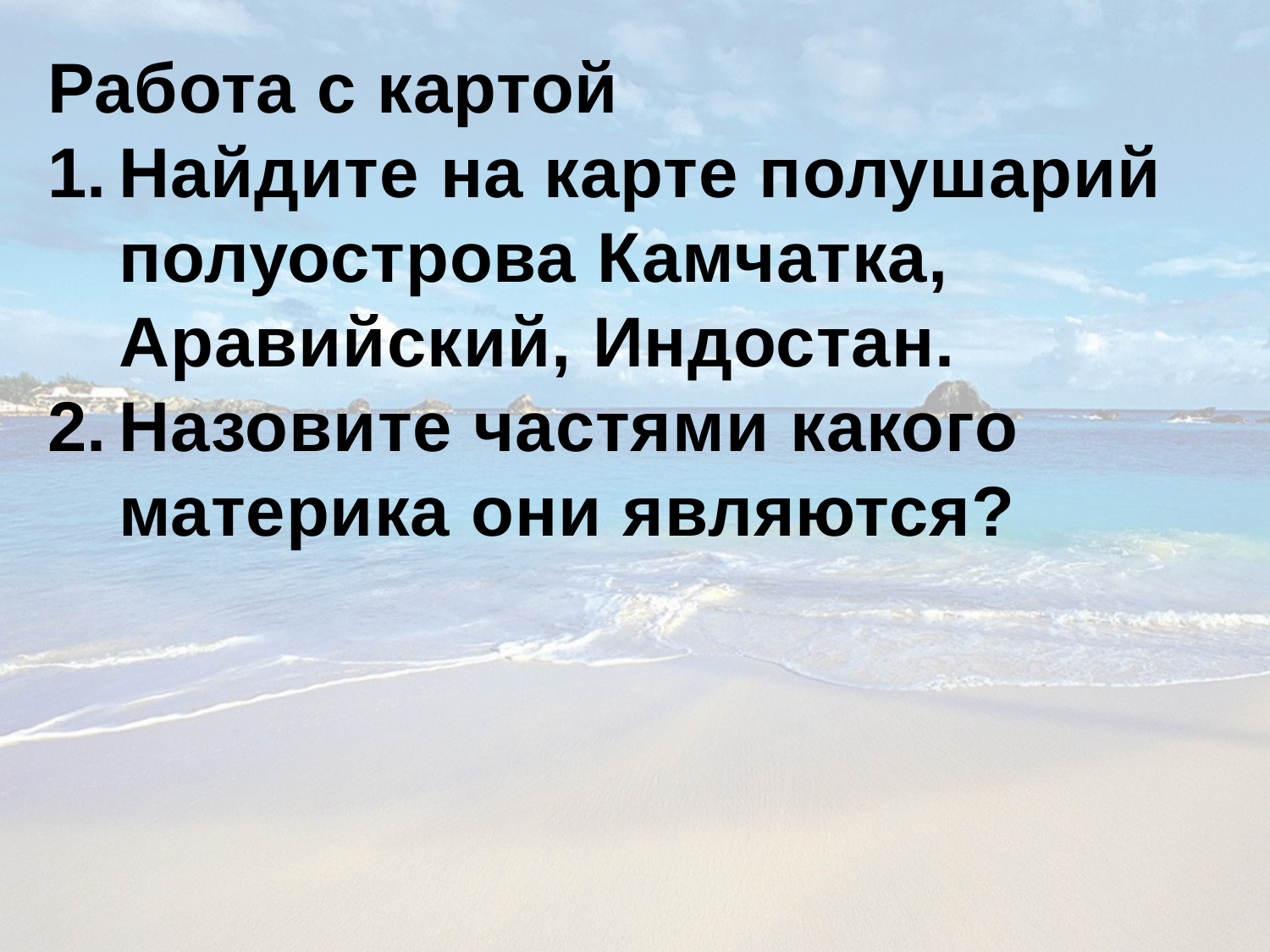

Работа с картой
Найдите на карте полушарий полуострова Камчатка, Аравийский, Индостан.
Назовите частями какого материка они являются?